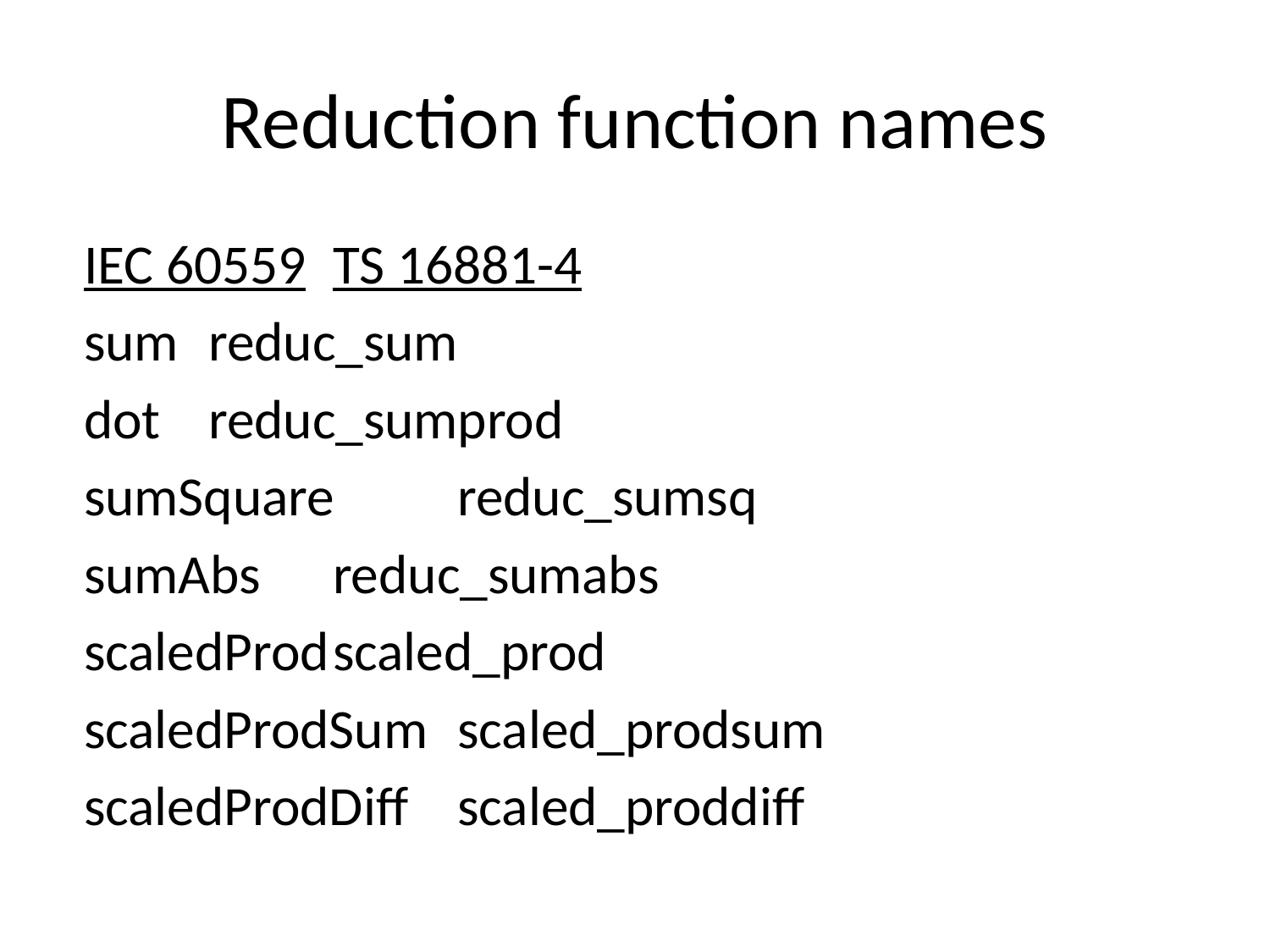

# Reduction function names
IEC 60559				TS 16881-4
sum						reduc_sum
dot						reduc_sumprod
sumSquare			reduc_sumsq
sumAbs					reduc_sumabs
scaledProd			scaled_prod
scaledProdSum		scaled_prodsum
scaledProdDiff		scaled_proddiff